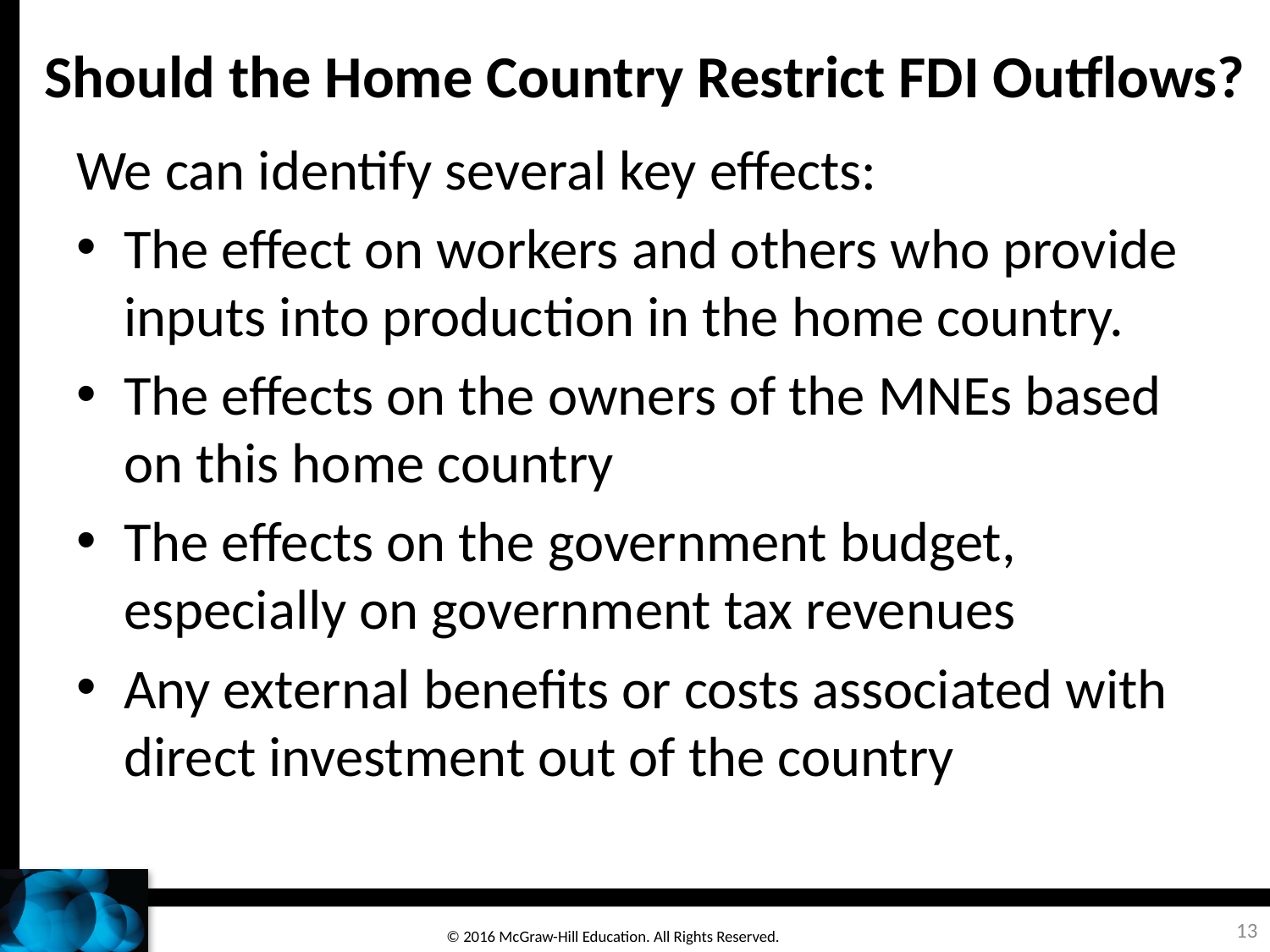

# Should the Home Country Restrict FDI Outflows?
We can identify several key effects:
The effect on workers and others who provide inputs into production in the home country.
The effects on the owners of the MNEs based on this home country
The effects on the government budget, especially on government tax revenues
Any external benefits or costs associated with direct investment out of the country
13
© 2016 McGraw-Hill Education. All Rights Reserved.